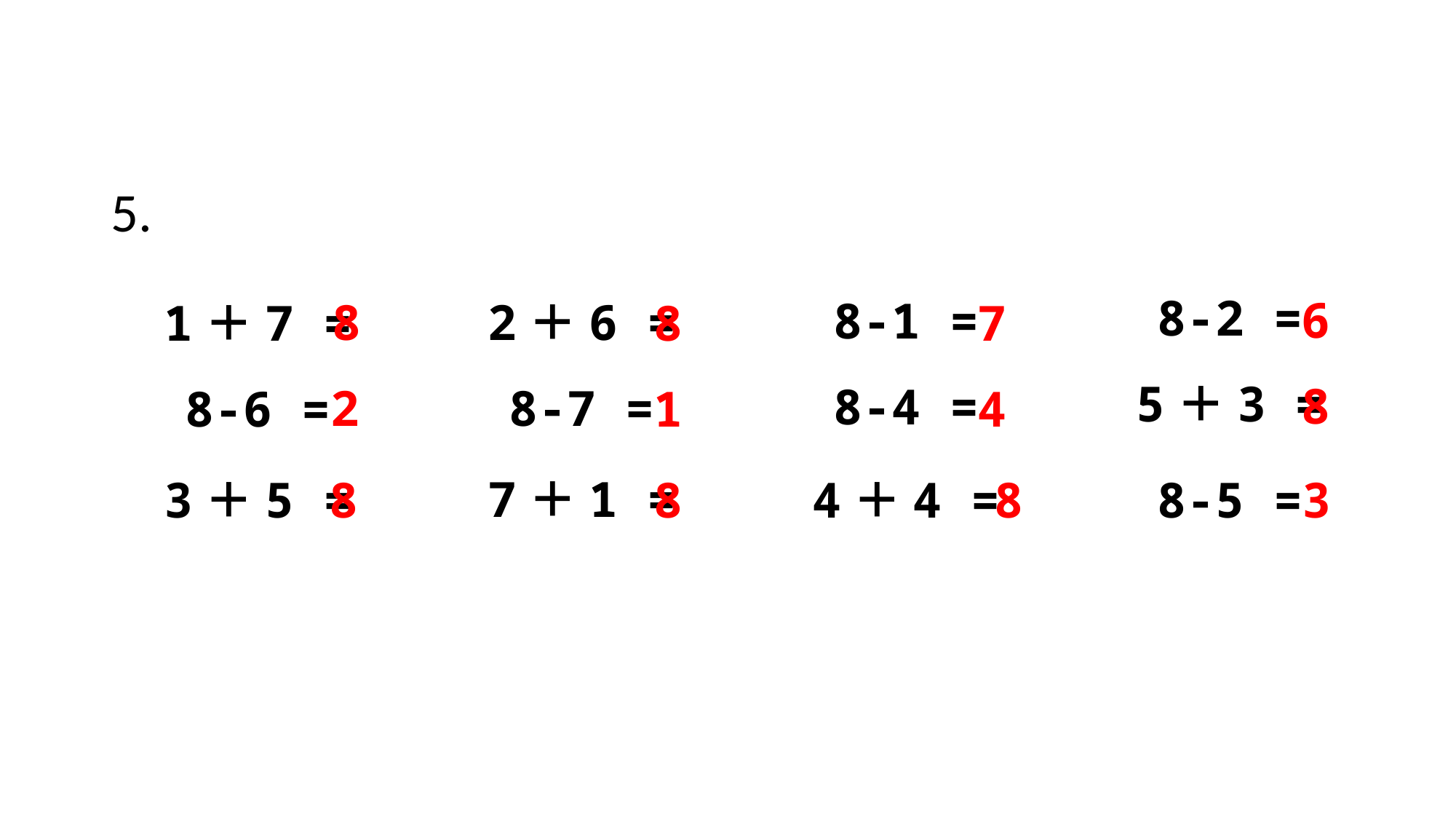

5.
8-2 =
6
8-1 =
8
2＋6 =
1＋7 =
8
7
5＋3 =
8
8-4 =
2
8-7 =
8-6 =
1
4
7＋1 =
3＋5 =
8
8
4＋4 =
8
8-5 =
3